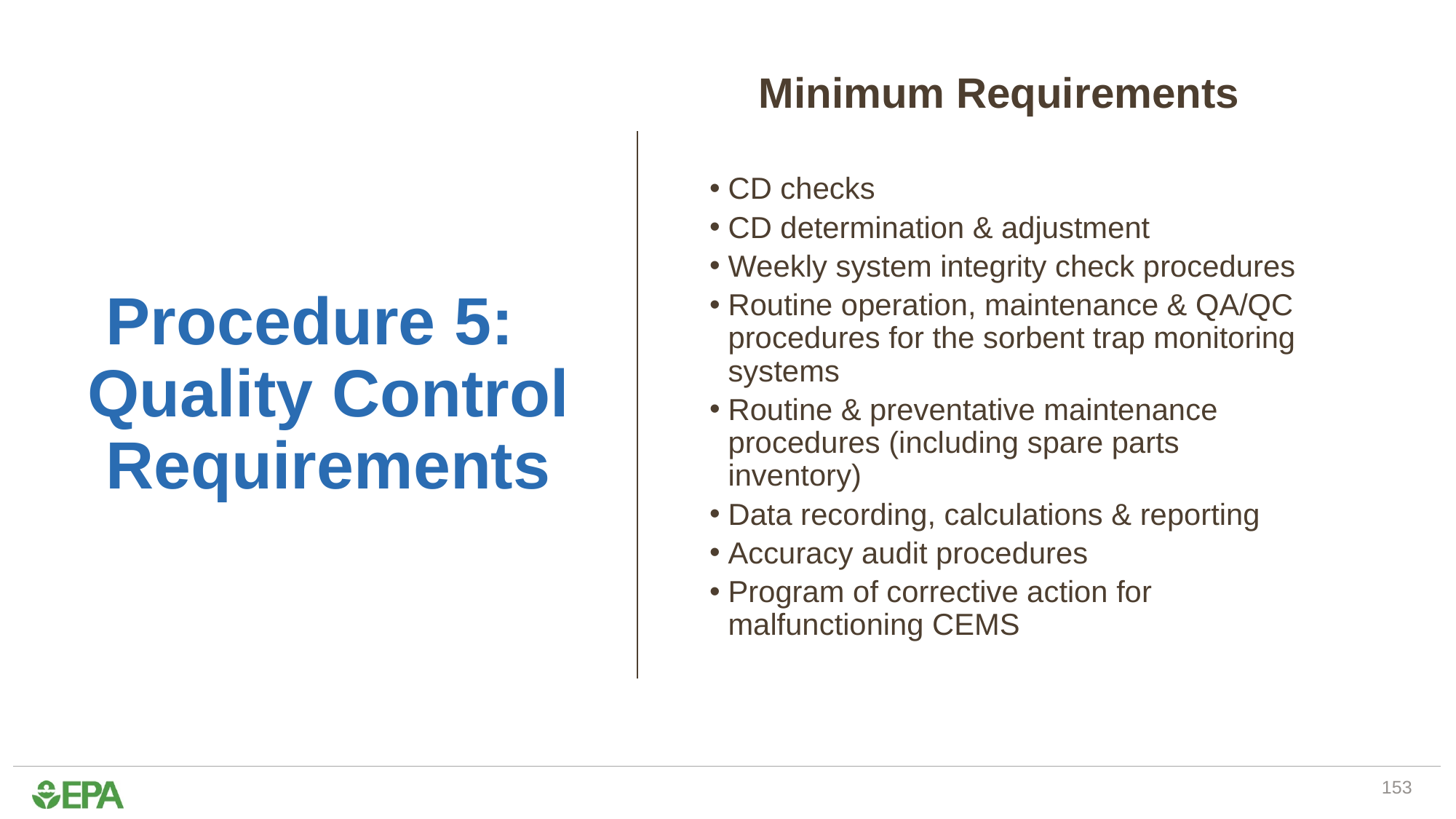

Minimum Requirements

CD checks
CD determination & adjustment
Weekly system integrity check procedures
Routine operation, maintenance & QA/QC procedures for the sorbent trap monitoring systems
Routine & preventative maintenance procedures (including spare parts inventory)
Data recording, calculations & reporting
Accuracy audit procedures
Program of corrective action for malfunctioning CEMS

# Procedure 5:  Quality Control Requirements
153